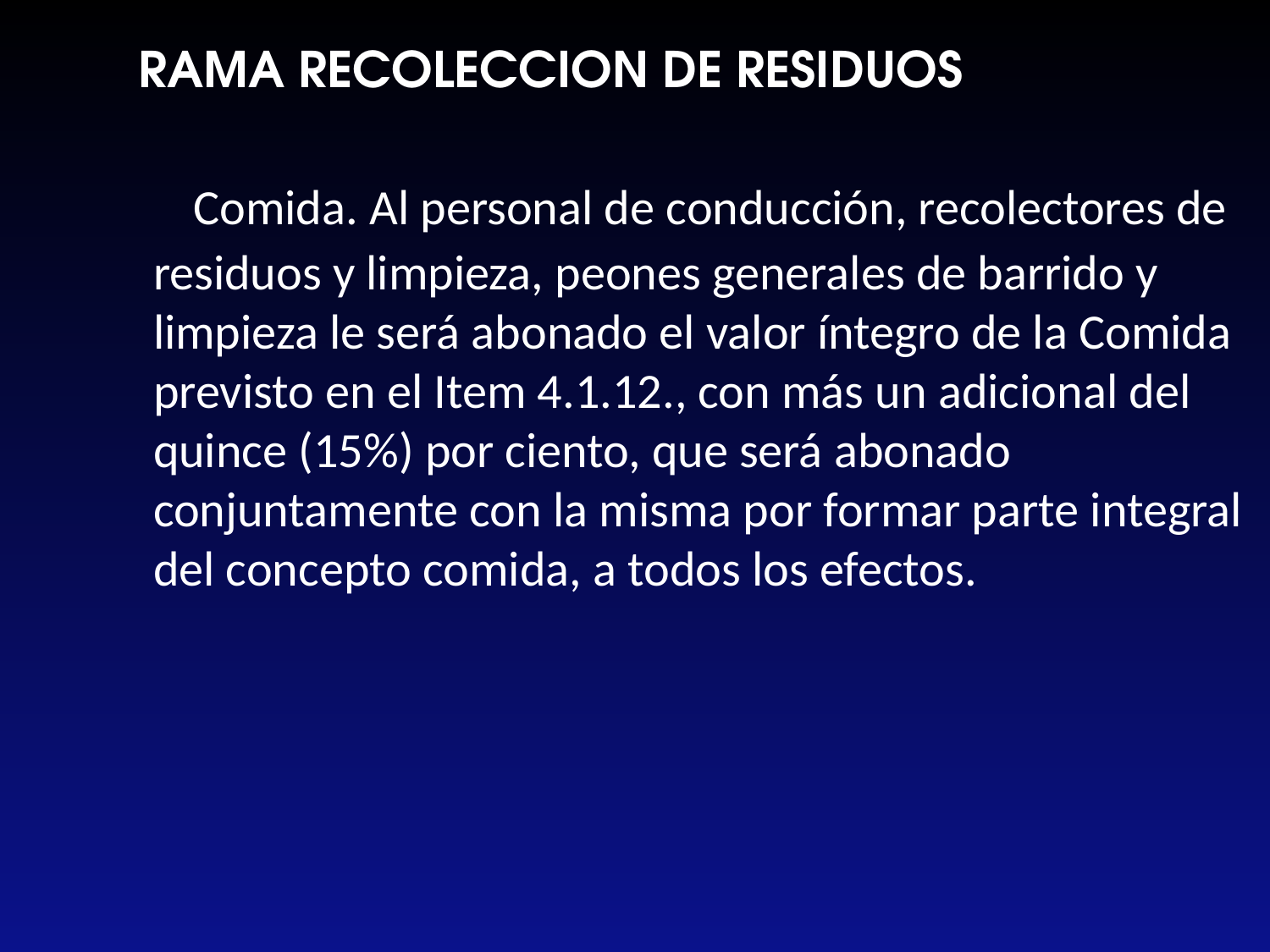

RAMA RECOLECCION DE RESIDUOS
     Comida. Al personal de conducción, recolectores de residuos y limpieza, peones generales de barrido y limpieza le será abonado el valor íntegro de la Comida previsto en el Item 4.1.12., con más un adicional del quince (15%) por ciento, que será abonado conjuntamente con la misma por formar parte integral del concepto comida, a todos los efectos.